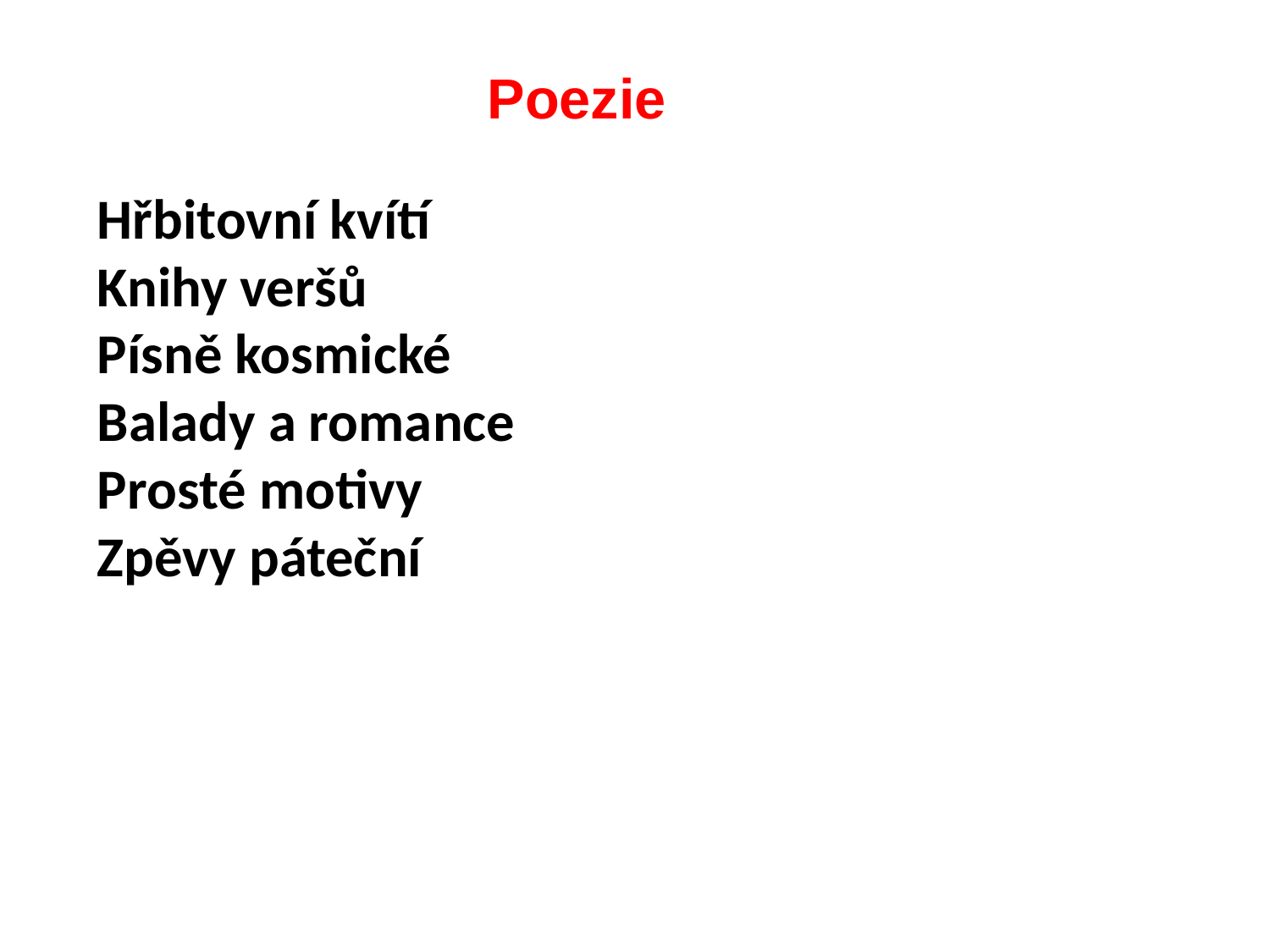

Poezie
Hřbitovní kvítí
Knihy veršů
Písně kosmické
Balady a romance
Prosté motivy
Zpěvy páteční